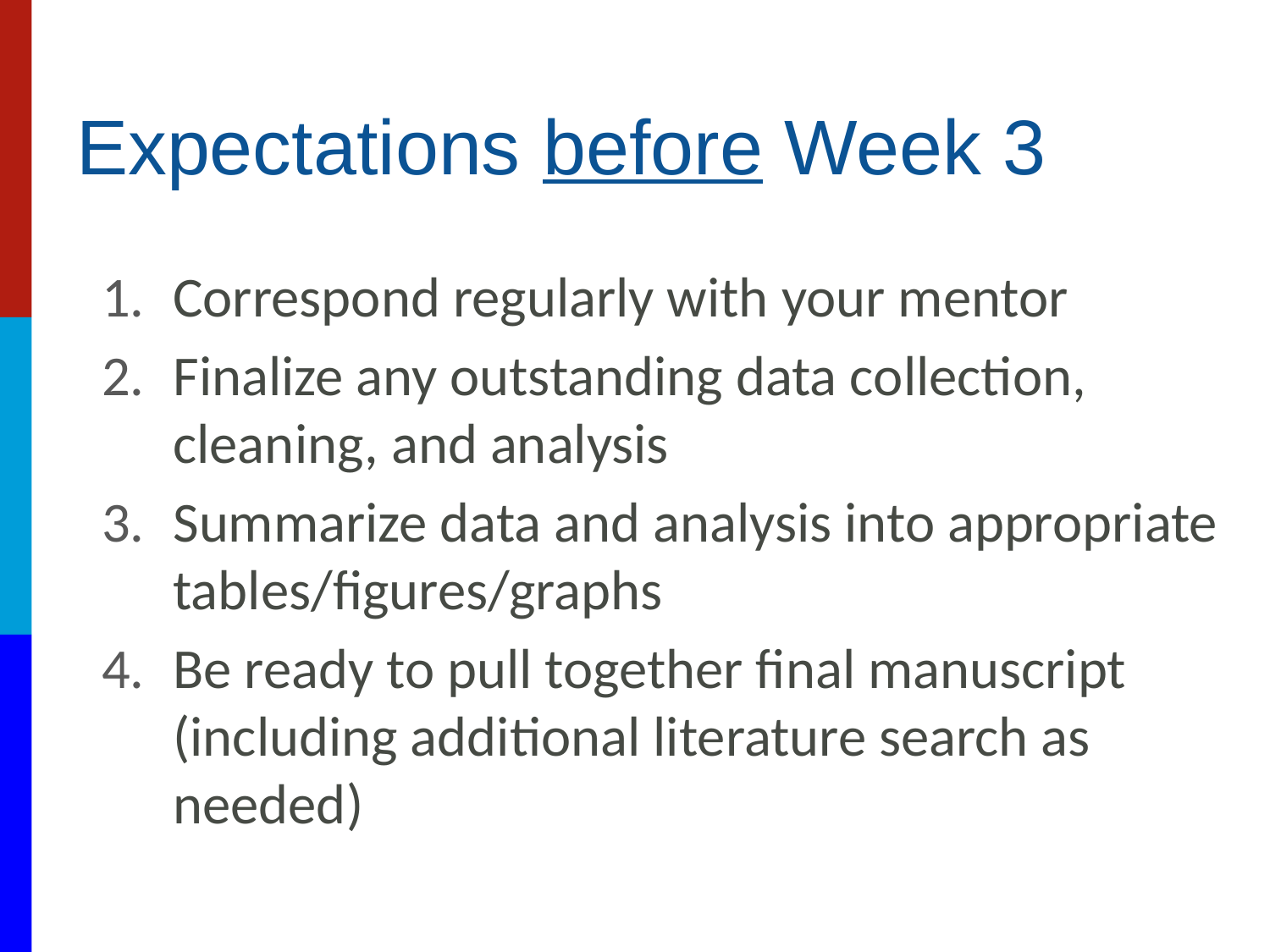

# Expectations before Week 3
Correspond regularly with your mentor
Finalize any outstanding data collection, cleaning, and analysis
Summarize data and analysis into appropriate tables/figures/graphs
Be ready to pull together final manuscript (including additional literature search as needed)